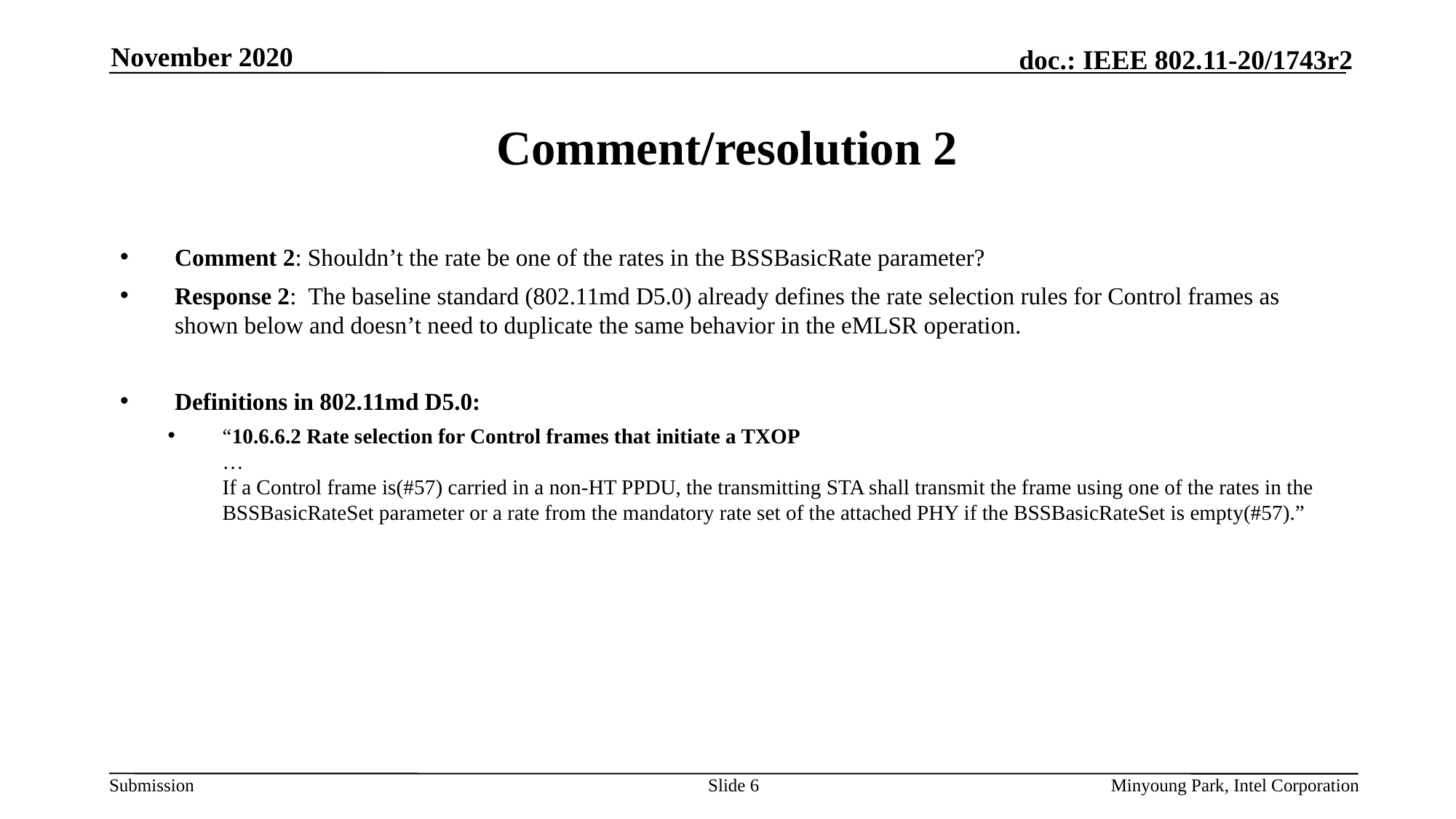

November 2020
# Comment/resolution 2
Comment 2: Shouldn’t the rate be one of the rates in the BSSBasicRate parameter?
Response 2:  The baseline standard (802.11md D5.0) already defines the rate selection rules for Control frames as shown below and doesn’t need to duplicate the same behavior in the eMLSR operation.

Definitions in 802.11md D5.0:
“10.6.6.2 Rate selection for Control frames that initiate a TXOP
…
If a Control frame is(#57) carried in a non-HT PPDU, the transmitting STA shall transmit the frame using one of the rates in the BSSBasicRateSet parameter or a rate from the mandatory rate set of the attached PHY if the BSSBasicRateSet is empty(#57).”

Slide 6
Minyoung Park, Intel Corporation